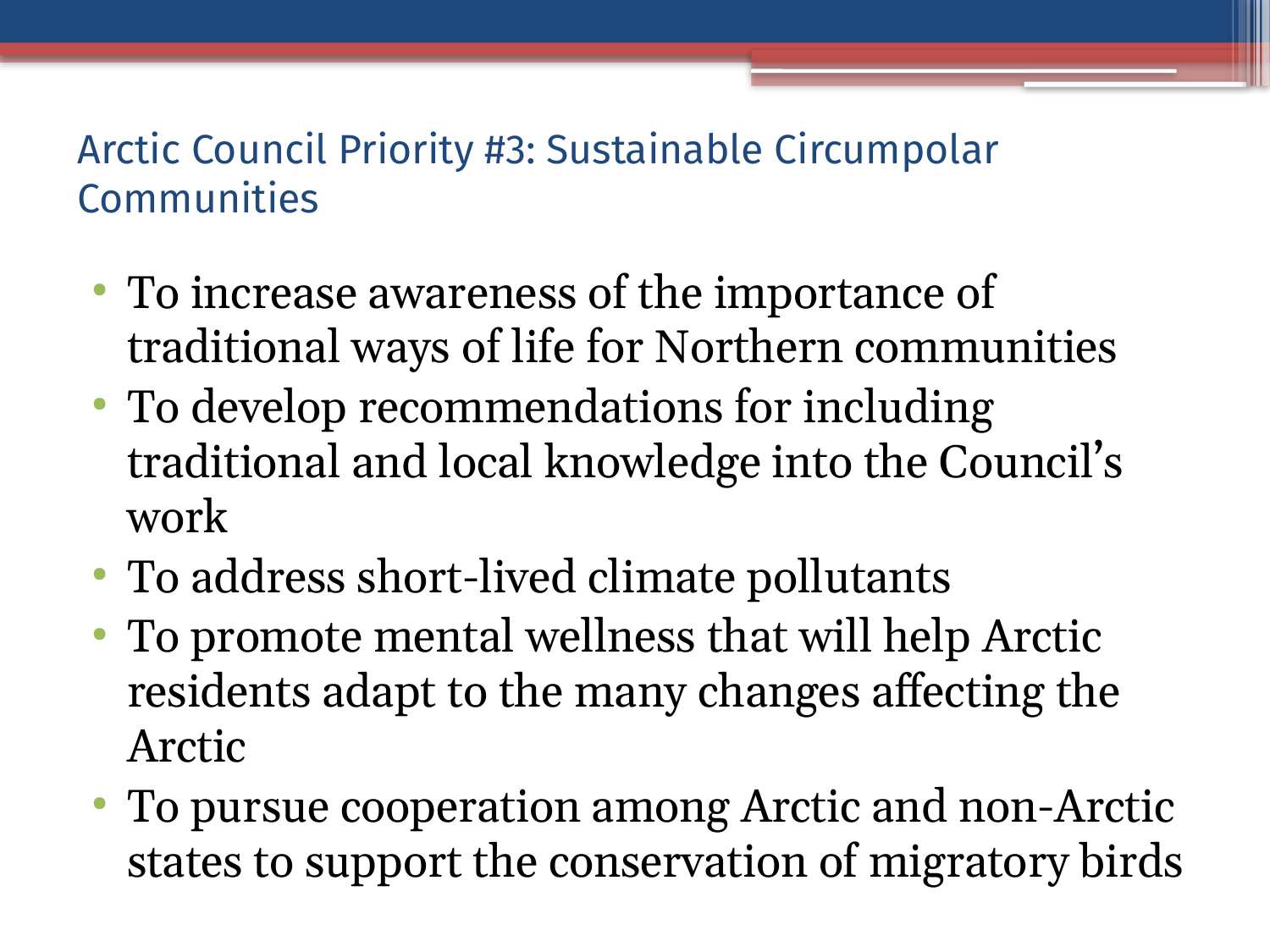

# Arctic Council Priority #3: Sustainable Circumpolar Communities
To increase awareness of the importance of traditional ways of life for Northern communities
To develop recommendations for including traditional and local knowledge into the Council’s work
To address short-lived climate pollutants
To promote mental wellness that will help Arctic residents adapt to the many changes affecting the Arctic
To pursue cooperation among Arctic and non-Arctic states to support the conservation of migratory birds